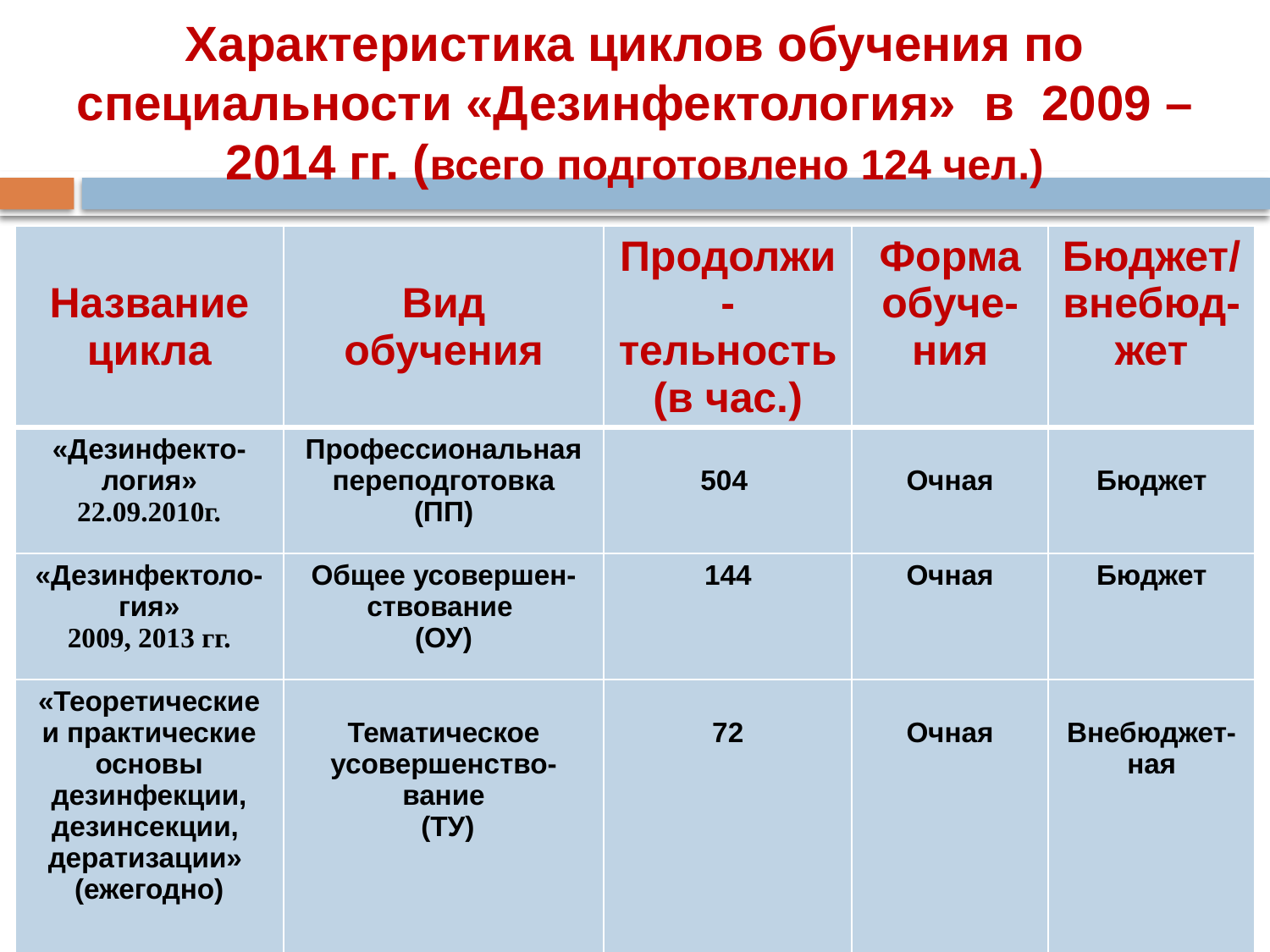

# Характеристика циклов обучения по специальности «Дезинфектология»  в  2009 – 2014 гг. (всего подготовлено 124 чел.)
| Название цикла | Вид обучения | Продолжи-тельность (в час.) | Форма обуче-ния | Бюджет/ внебюд-жет |
| --- | --- | --- | --- | --- |
| «Дезинфекто-логия» 22.09.2010г. | Профессиональная переподготовка (ПП) | 504 | Очная | Бюджет |
| «Дезинфектоло-гия» 2009, 2013 гг. | Общее усовершен-ствование (ОУ) | 144 | Очная | Бюджет |
| «Теоретические и практические основы дезинфекции, дезинсекции, дератизации» (ежегодно) | Тематическое усовершенство-вание (ТУ) | 72 | Очная | Внебюджет- ная |